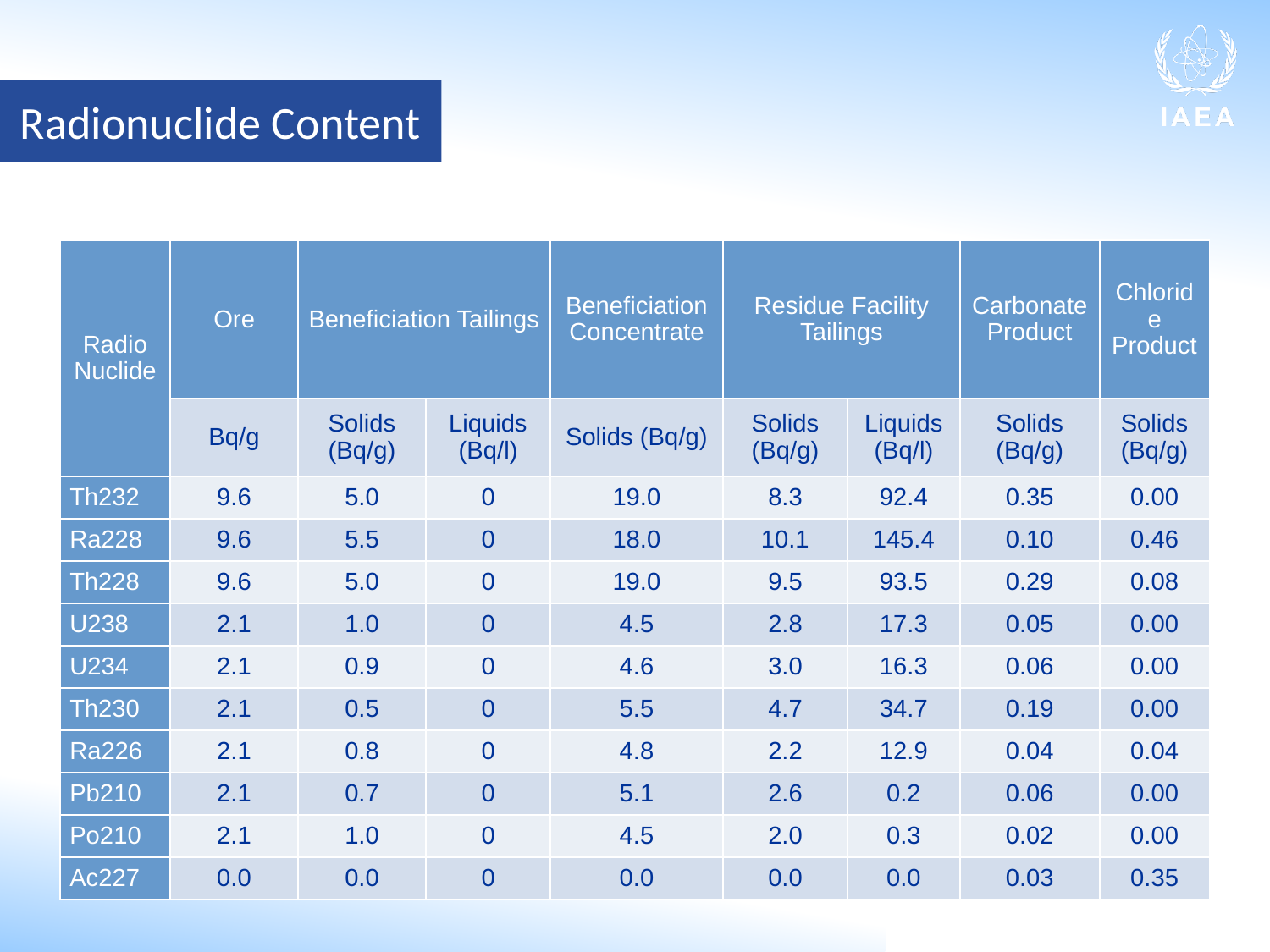

Radionuclide Content
| Radio Nuclide | Ore | Beneficiation Tailings |  | Beneficiation Concentrate | Residue Facility Tailings |  | Carbonate Product | Chloride Product |
| --- | --- | --- | --- | --- | --- | --- | --- | --- |
|  | Bq/g | Solids (Bq/g) | Liquids (Bq/l) | Solids (Bq/g) | Solids (Bq/g) | Liquids (Bq/l) | Solids (Bq/g) | Solids (Bq/g) |
| Th232 | 9.6 | 5.0 | 0 | 19.0 | 8.3 | 92.4 | 0.35 | 0.00 |
| Ra228 | 9.6 | 5.5 | 0 | 18.0 | 10.1 | 145.4 | 0.10 | 0.46 |
| Th228 | 9.6 | 5.0 | 0 | 19.0 | 9.5 | 93.5 | 0.29 | 0.08 |
| U238 | 2.1 | 1.0 | 0 | 4.5 | 2.8 | 17.3 | 0.05 | 0.00 |
| U234 | 2.1 | 0.9 | 0 | 4.6 | 3.0 | 16.3 | 0.06 | 0.00 |
| Th230 | 2.1 | 0.5 | 0 | 5.5 | 4.7 | 34.7 | 0.19 | 0.00 |
| Ra226 | 2.1 | 0.8 | 0 | 4.8 | 2.2 | 12.9 | 0.04 | 0.04 |
| Pb210 | 2.1 | 0.7 | 0 | 5.1 | 2.6 | 0.2 | 0.06 | 0.00 |
| Po210 | 2.1 | 1.0 | 0 | 4.5 | 2.0 | 0.3 | 0.02 | 0.00 |
| Ac227 | 0.0 | 0.0 | 0 | 0.0 | 0.0 | 0.0 | 0.03 | 0.35 |